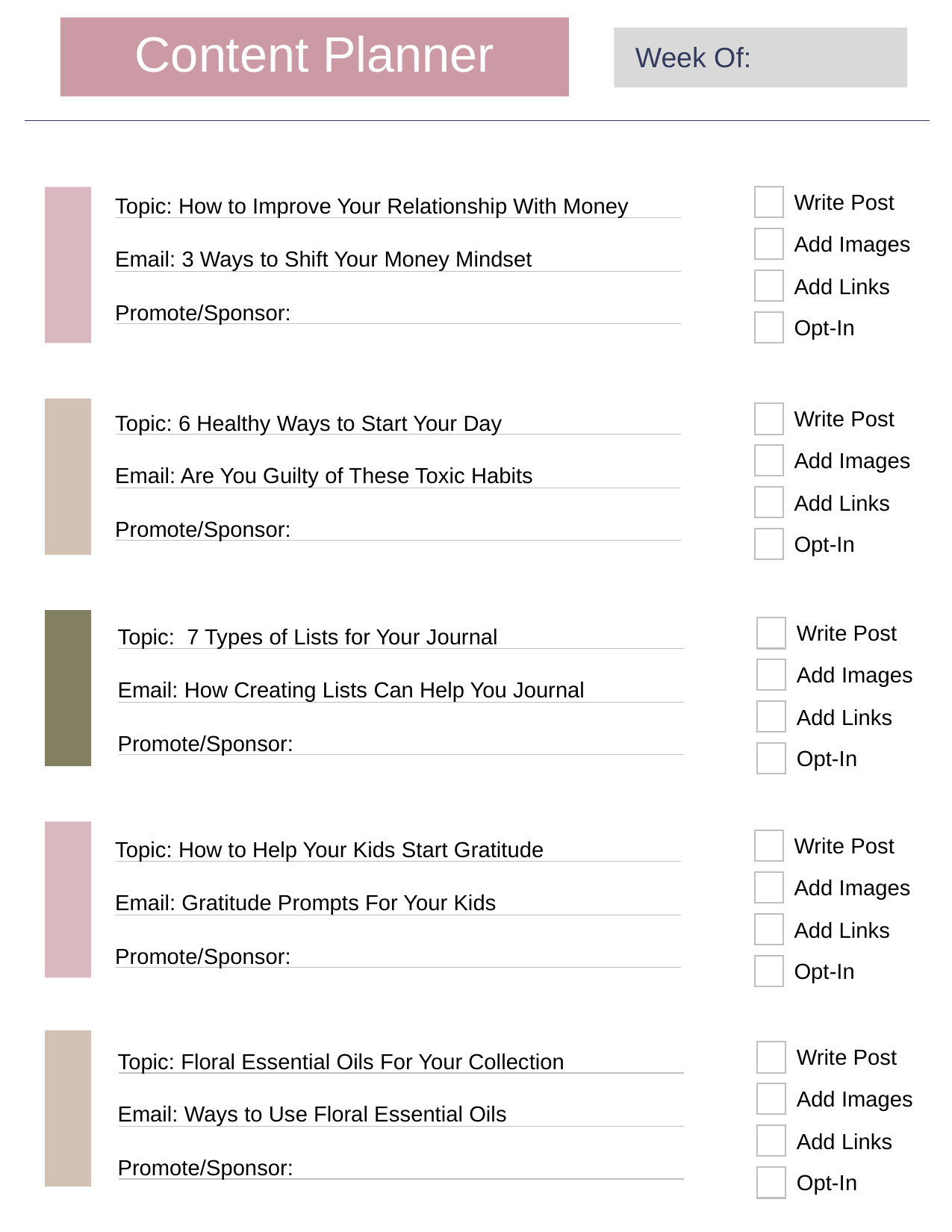

Content Planner

Week Of:
Write Post

Topic: How to Improve Your Relationship With Money
Add Images

Email: 3 Ways to Shift Your Money Mindset
Add Links

Promote/Sponsor:
Opt-In

Write Post

Topic: 6 Healthy Ways to Start Your Day
Add Images

Email: Are You Guilty of These Toxic Habits
Add Links

Promote/Sponsor:
Opt-In

Write Post

Topic:  7 Types of Lists for Your Journal
Add Images

Email: How Creating Lists Can Help You Journal
Add Links

Promote/Sponsor:
Opt-In

Write Post

Topic: How to Help Your Kids Start Gratitude
Add Images

Email: Gratitude Prompts For Your Kids
Add Links

Promote/Sponsor:
Opt-In

Write Post

Topic: Floral Essential Oils For Your Collection
Add Images

Email: Ways to Use Floral Essential Oils
Add Links

Promote/Sponsor:
Opt-In